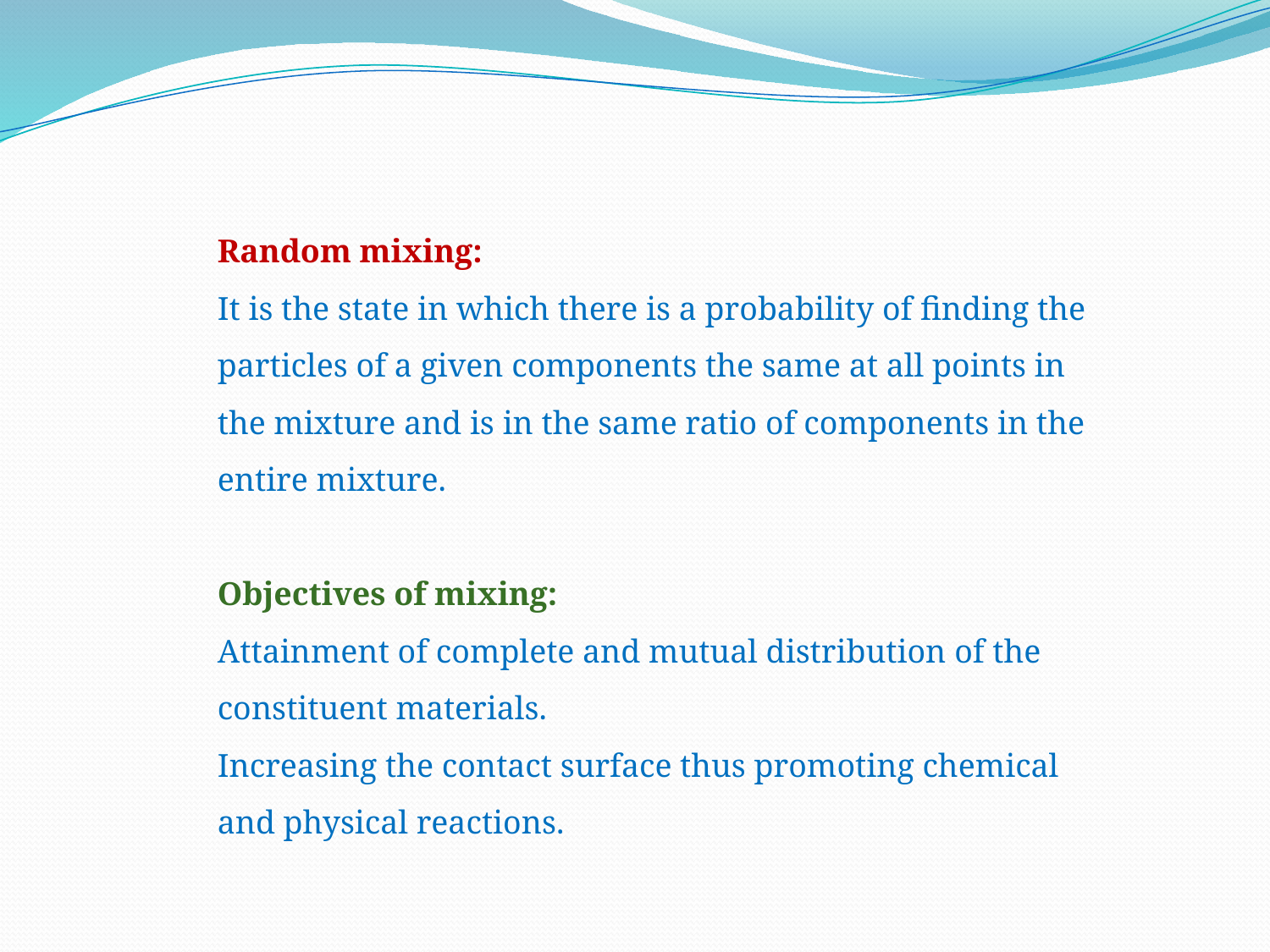

Random mixing:
It is the state in which there is a probability of finding the particles of a given components the same at all points in the mixture and is in the same ratio of components in the entire mixture.

Objectives of mixing:
Attainment of complete and mutual distribution of the constituent materials.
Increasing the contact surface thus promoting chemical and physical reactions.